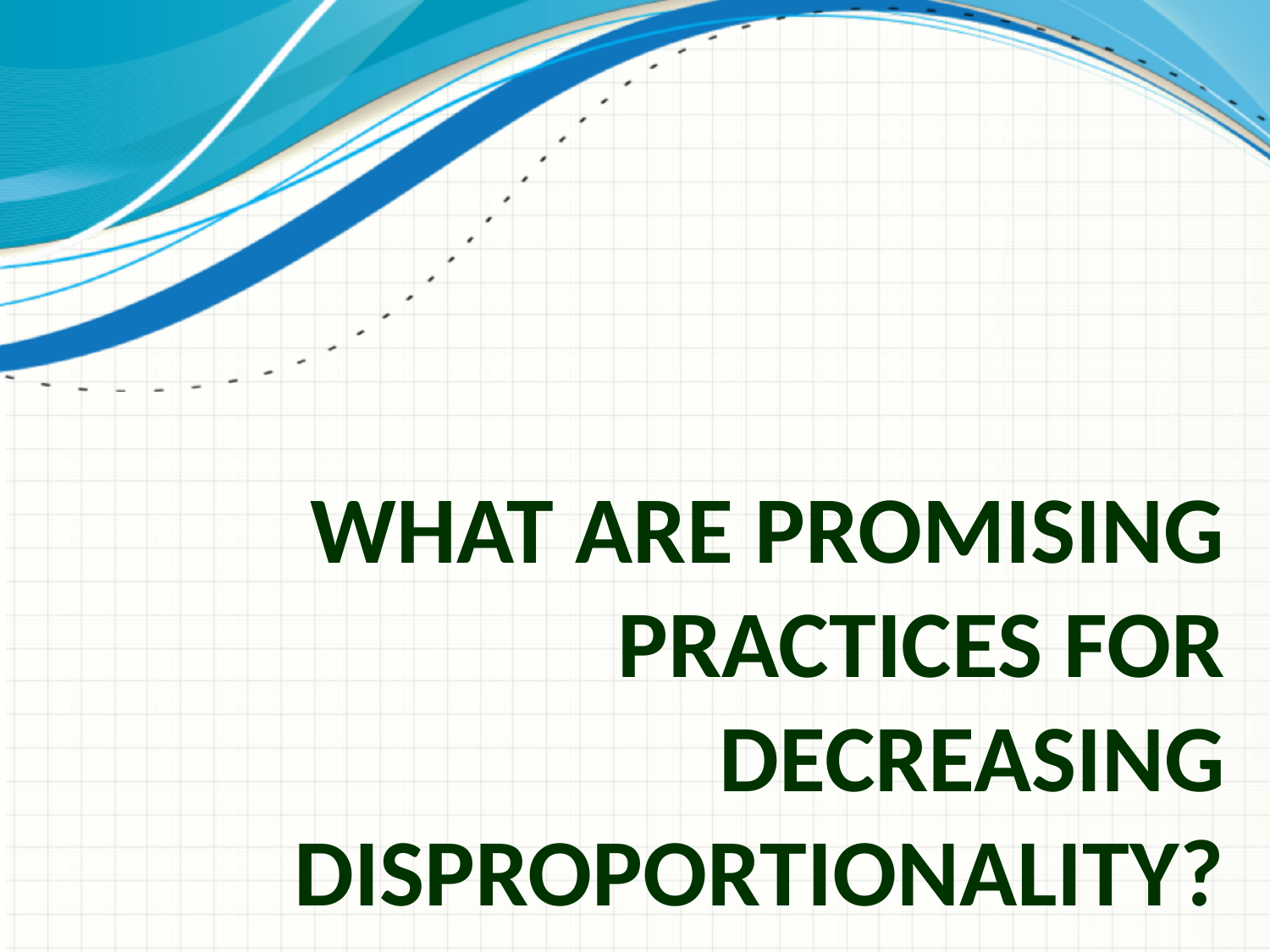

# What are promising practices for decreasing disproportionality?